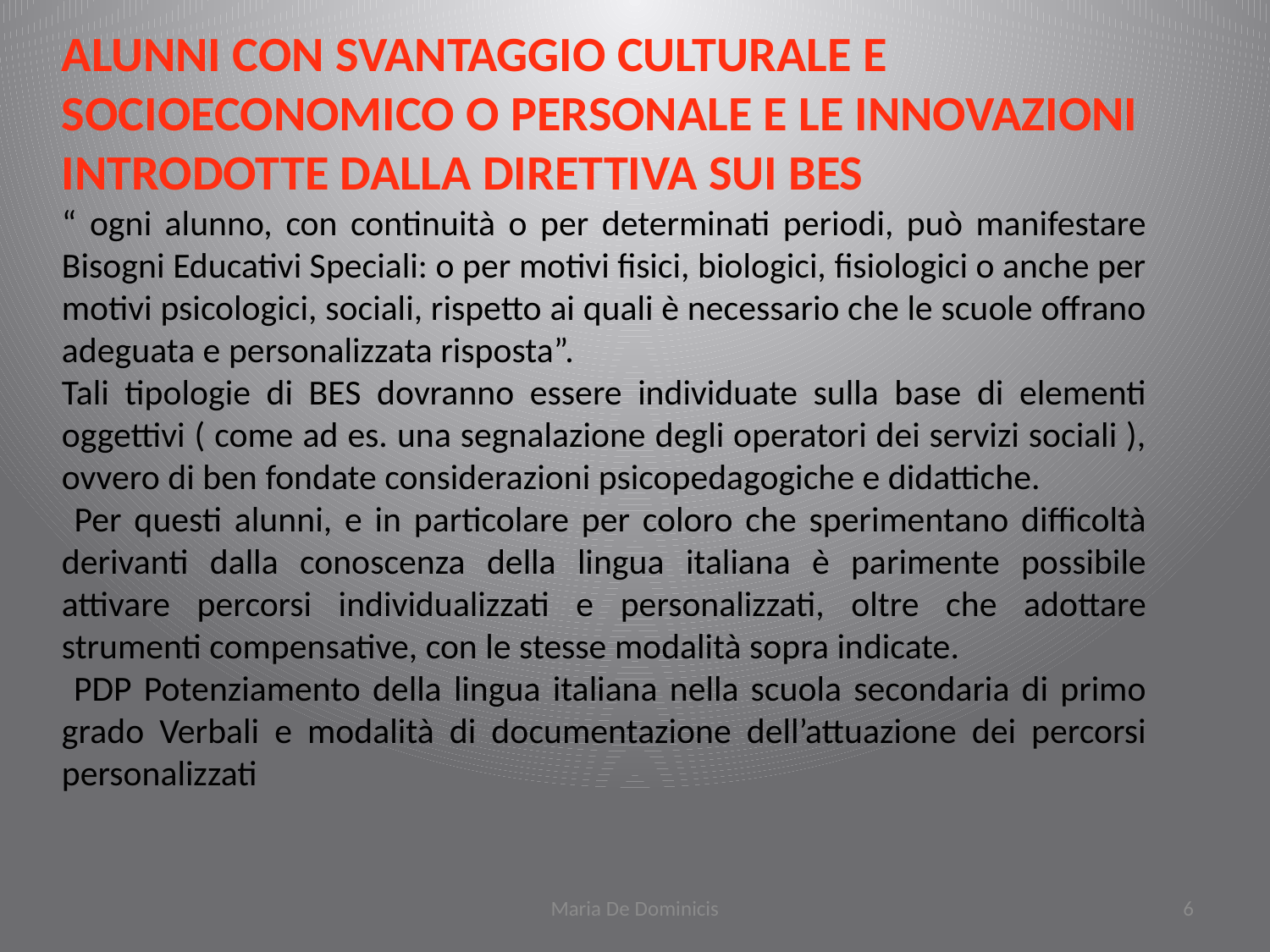

ALUNNI CON SVANTAGGIO CULTURALE E SOCIOECONOMICO O PERSONALE E LE INNOVAZIONI INTRODOTTE DALLA DIRETTIVA SUI BES
“ ogni alunno, con continuità o per determinati periodi, può manifestare Bisogni Educativi Speciali: o per motivi fisici, biologici, fisiologici o anche per motivi psicologici, sociali, rispetto ai quali è necessario che le scuole offrano adeguata e personalizzata risposta”.
Tali tipologie di BES dovranno essere individuate sulla base di elementi oggettivi ( come ad es. una segnalazione degli operatori dei servizi sociali ), ovvero di ben fondate considerazioni psicopedagogiche e didattiche.
 Per questi alunni, e in particolare per coloro che sperimentano difficoltà derivanti dalla conoscenza della lingua italiana è parimente possibile attivare percorsi individualizzati e personalizzati, oltre che adottare strumenti compensative, con le stesse modalità sopra indicate.
 PDP Potenziamento della lingua italiana nella scuola secondaria di primo grado Verbali e modalità di documentazione dell’attuazione dei percorsi personalizzati
Maria De Dominicis
6